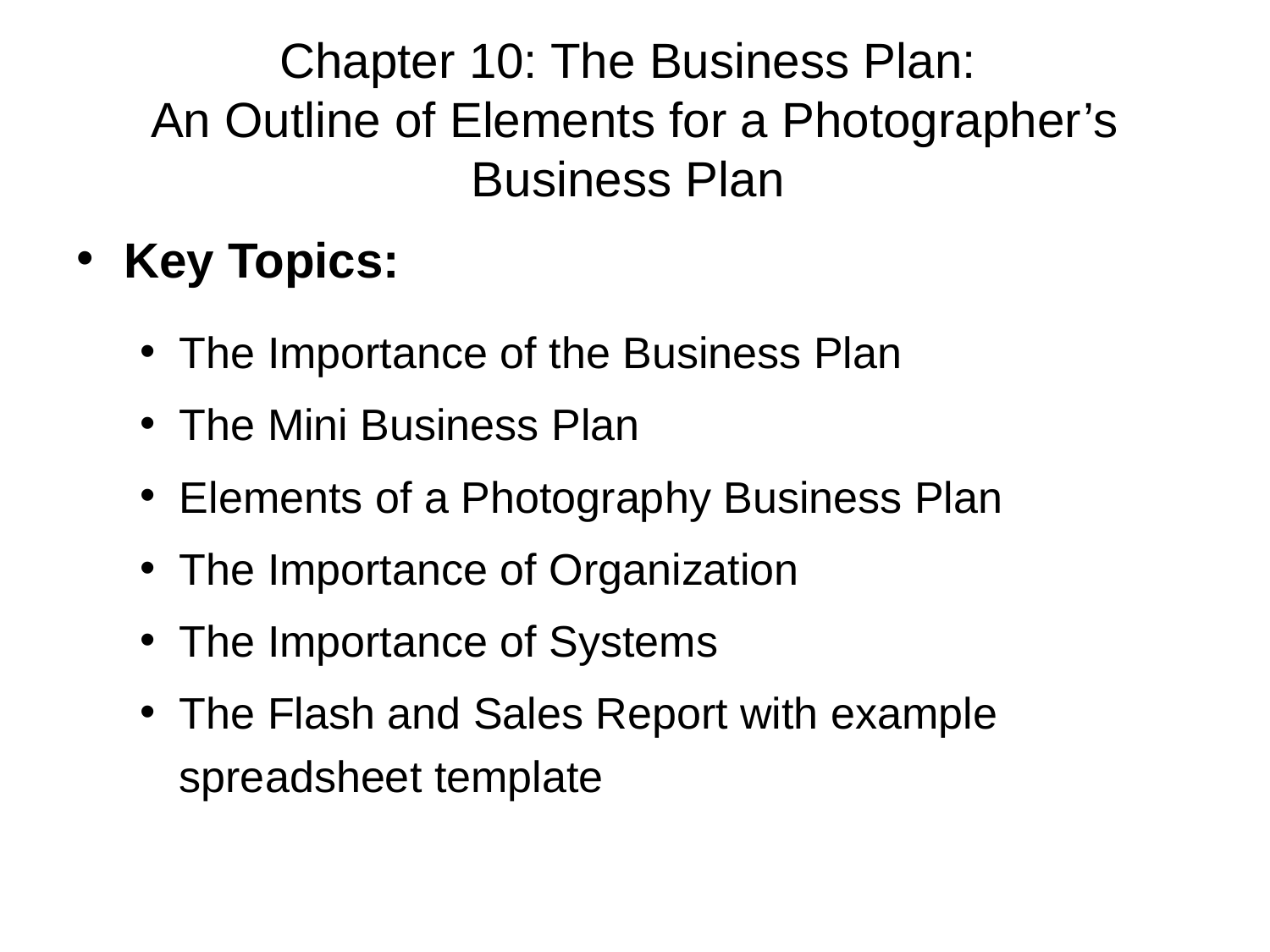

# Chapter 10: The Business Plan: An Outline of Elements for a Photographer’s Business Plan
Key Topics:

The Importance of the Business Plan
The Mini Business Plan
Elements of a Photography Business Plan
The Importance of Organization
The Importance of Systems
The Flash and Sales Report with example spreadsheet template